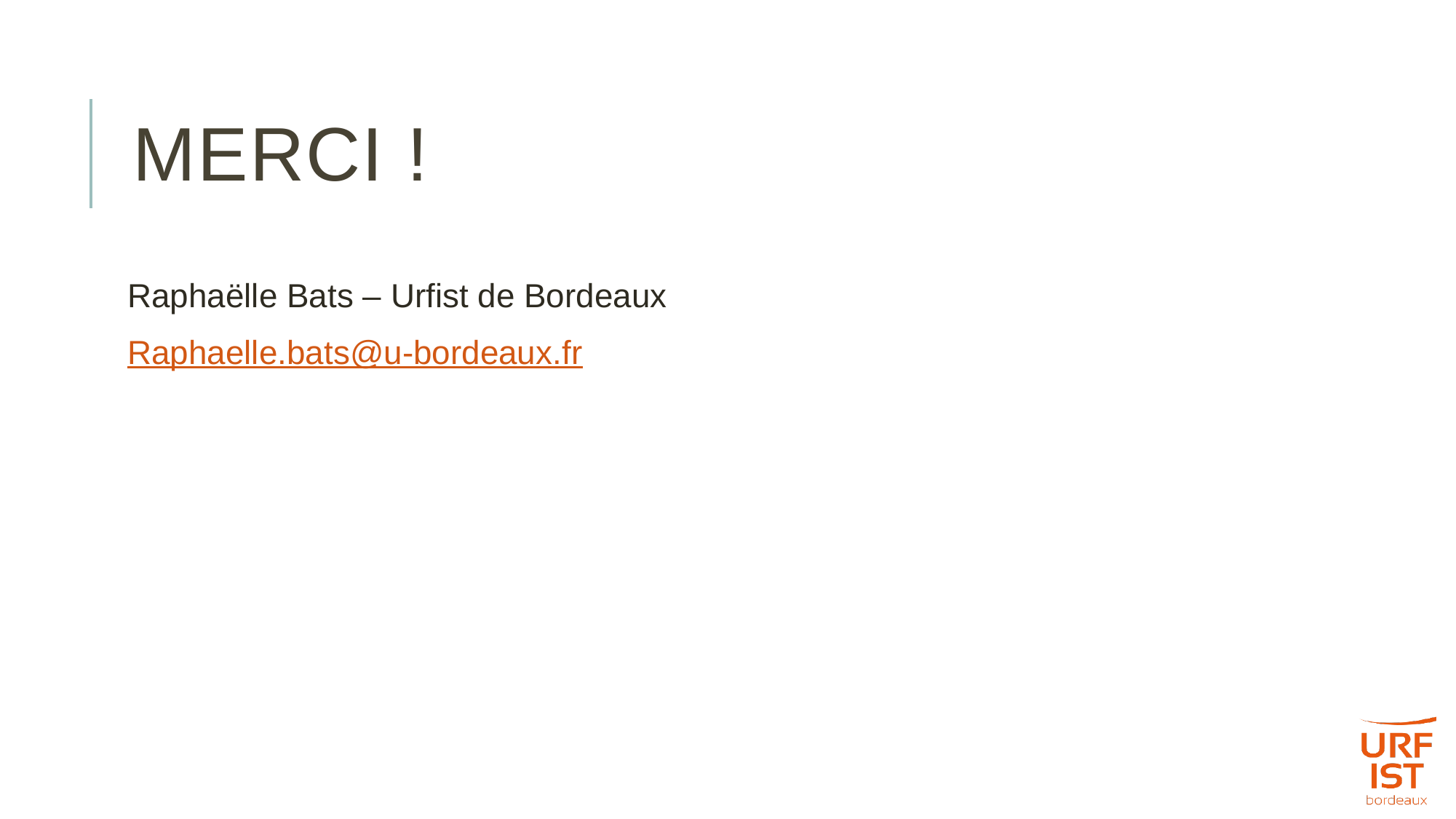

# Merci !
Raphaëlle Bats – Urfist de Bordeaux
Raphaelle.bats@u-bordeaux.fr